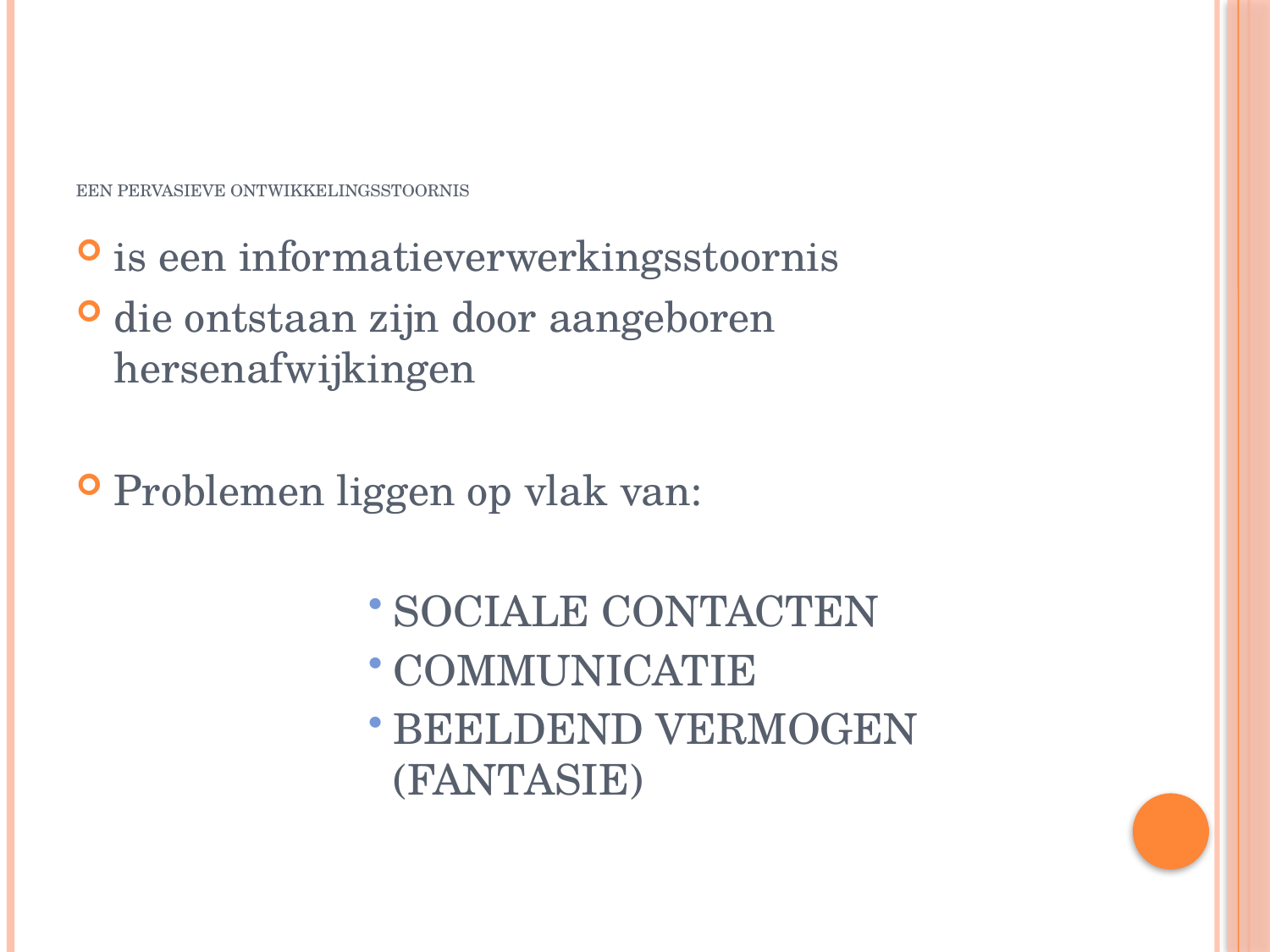

# Een pervasieve ontwikkelingsstoornis
is een informatieverwerkingsstoornis
die ontstaan zijn door aangeboren hersenafwijkingen

Problemen liggen op vlak van:

Sociale contacten
Communicatie
Beeldend vermogen (fantasie)